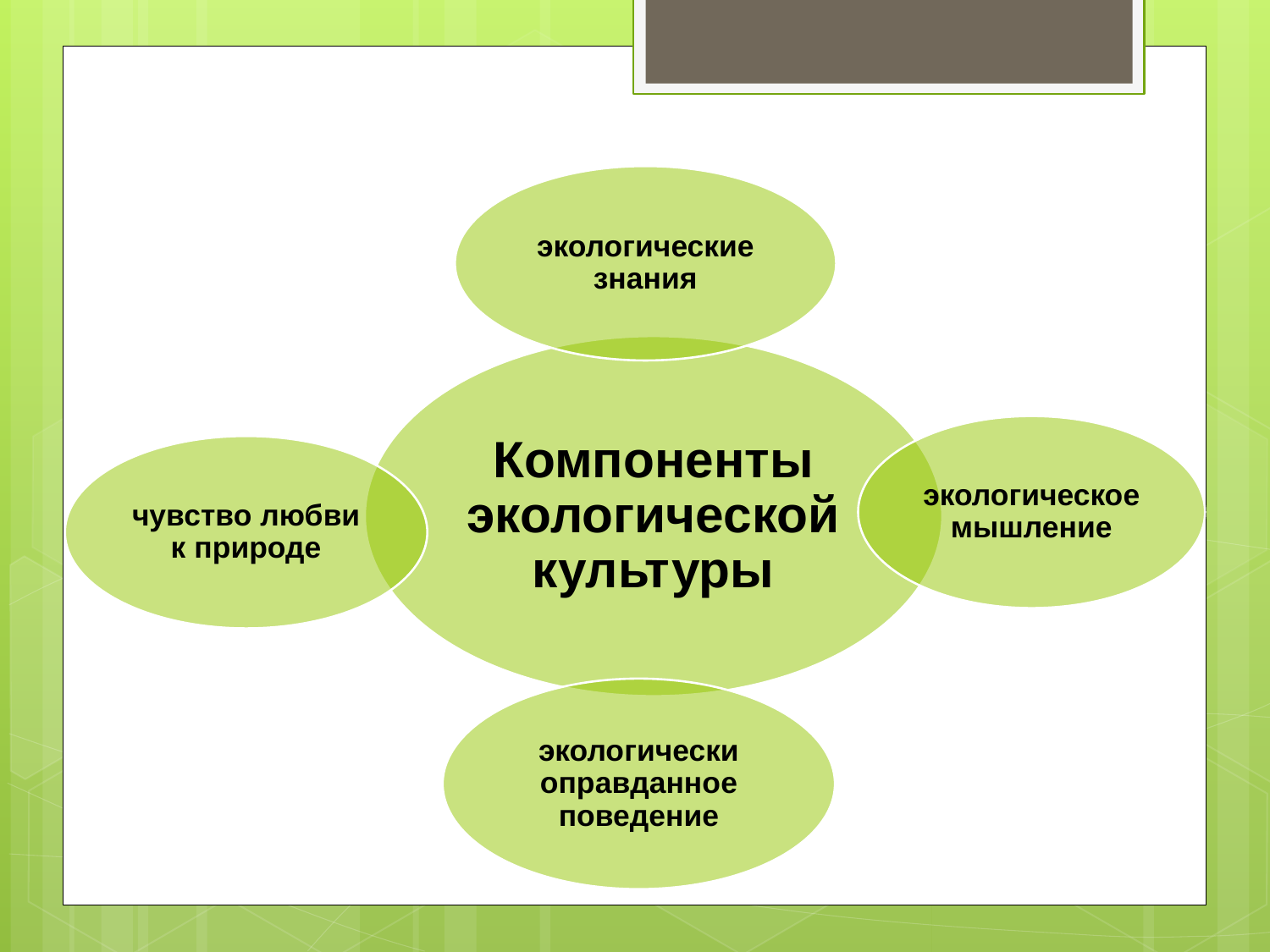

Компоненты экологической культуры
экологические знания
экологическое мышление
экологически оправданное поведение
чувство любви к природе